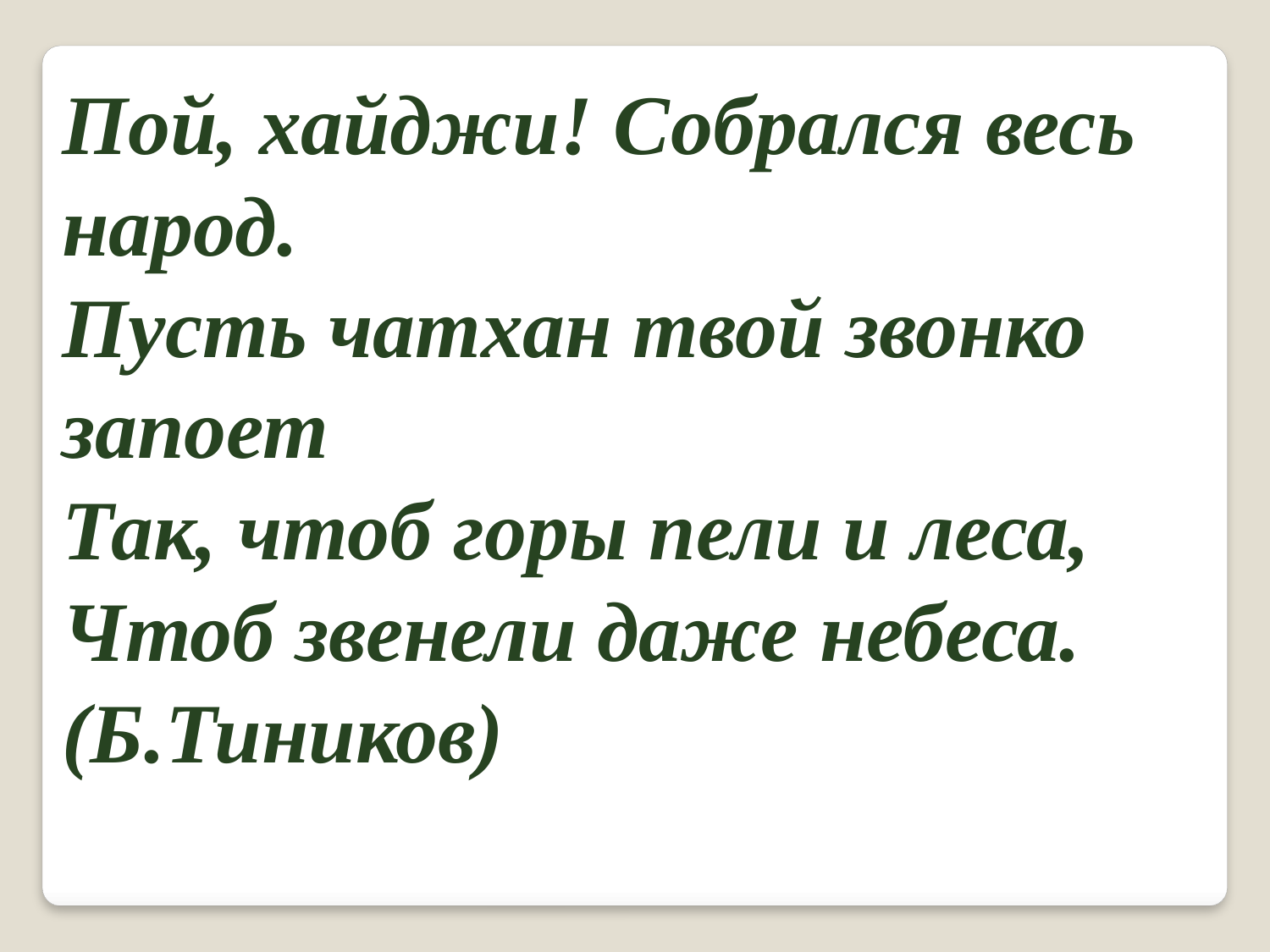

Пой, хайджи! Собрался весь народ.
Пусть чатхан твой звонко запоет
Так, чтоб горы пели и леса,
Чтоб звенели даже небеса.
(Б.Тиников)